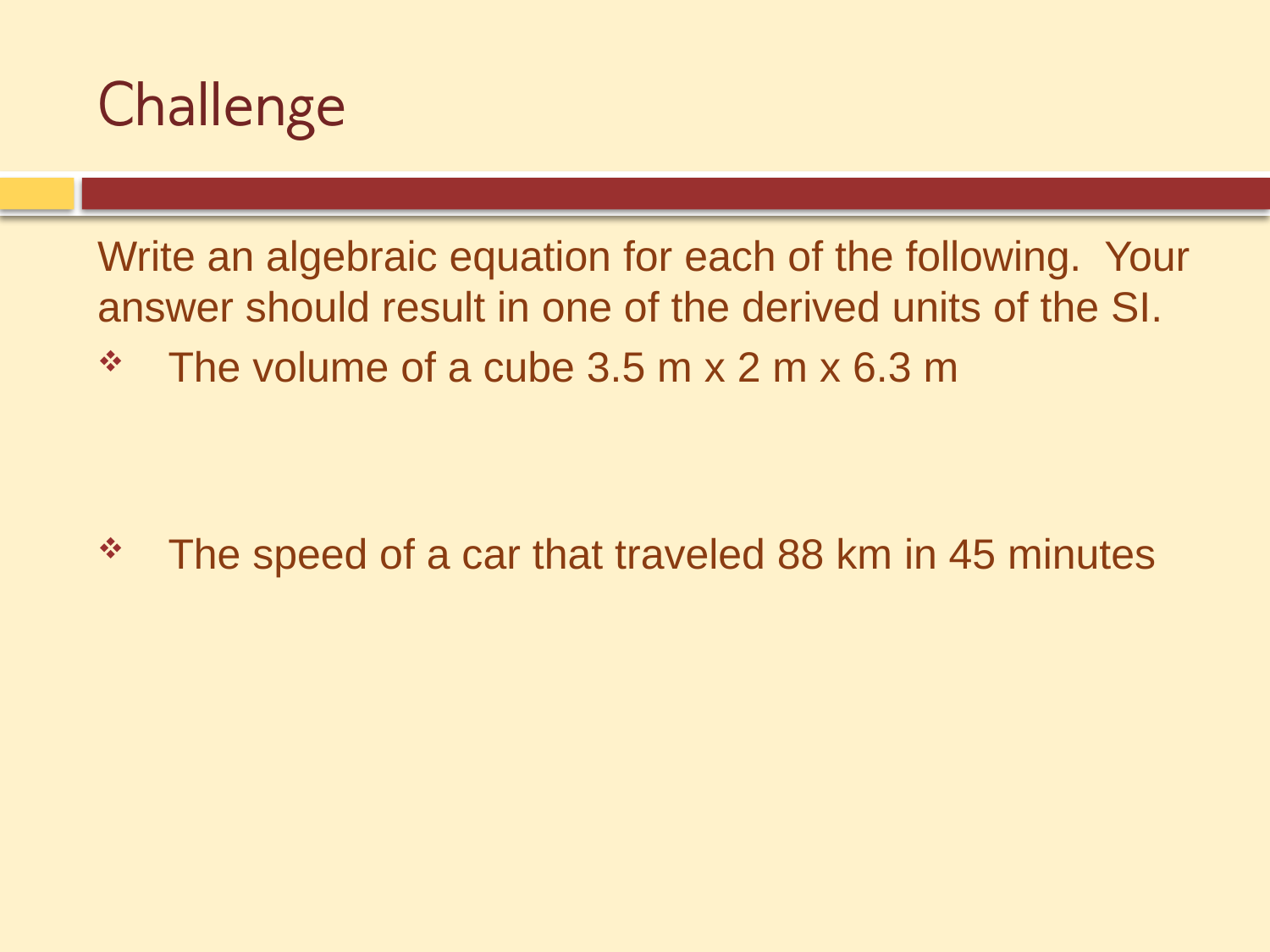

# Challenge
Write an algebraic equation for each of the following.  Your answer should result in one of the derived units of the SI.
The volume of a cube 3.5 m x 2 m x 6.3 m

The speed of a car that traveled 88 km in 45 minutes